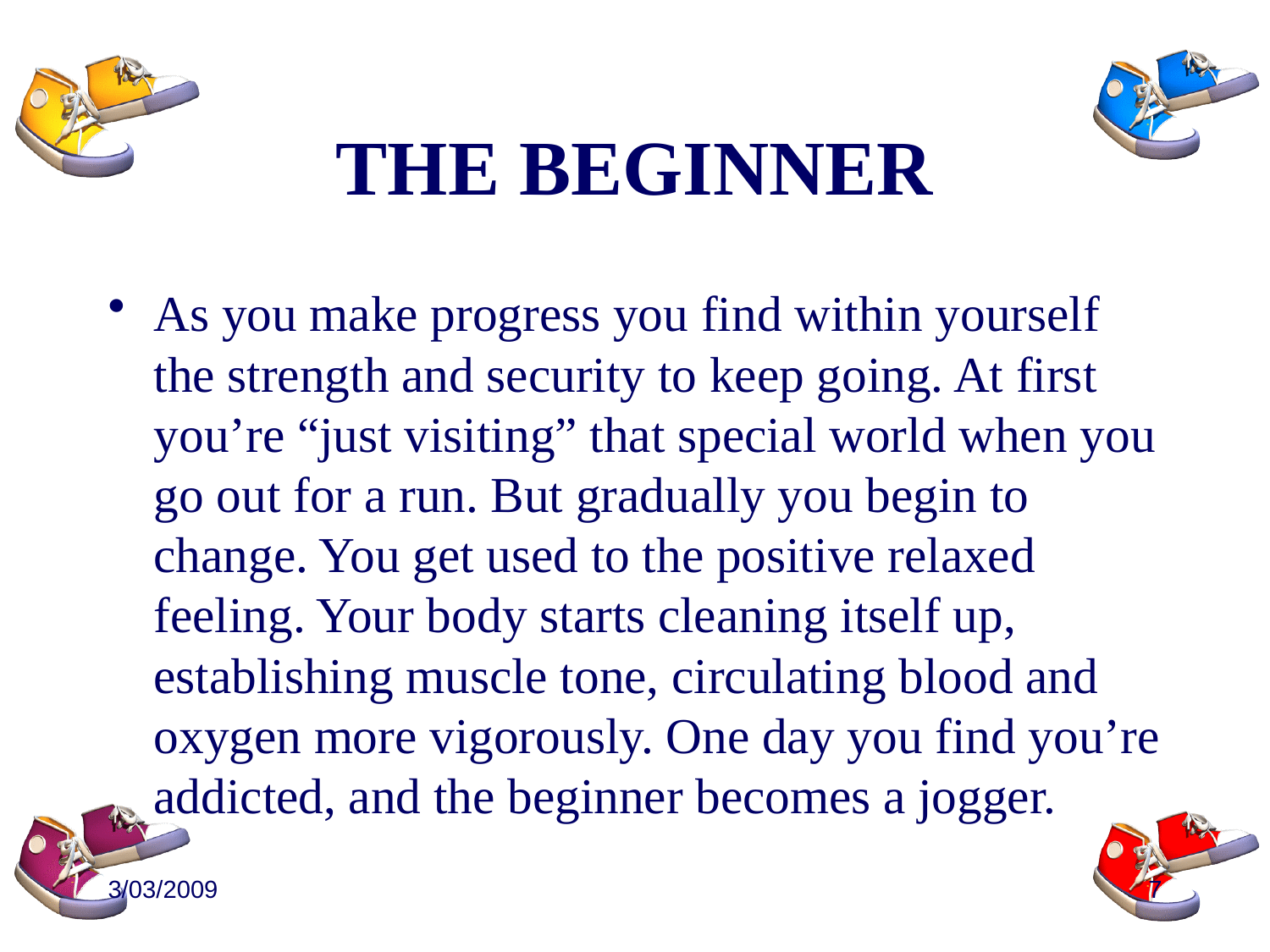

# THE BEGINNER
As you make progress you find within yourself the strength and security to keep going. At first you’re “just visiting” that special world when you go out for a run. But gradually you begin to change. You get used to the positive relaxed feeling. Your body starts cleaning itself up, establishing muscle tone, circulating blood and oxygen more vigorously. One day you find you’re addicted, and the beginner becomes a jogger.

3/03/2009
7